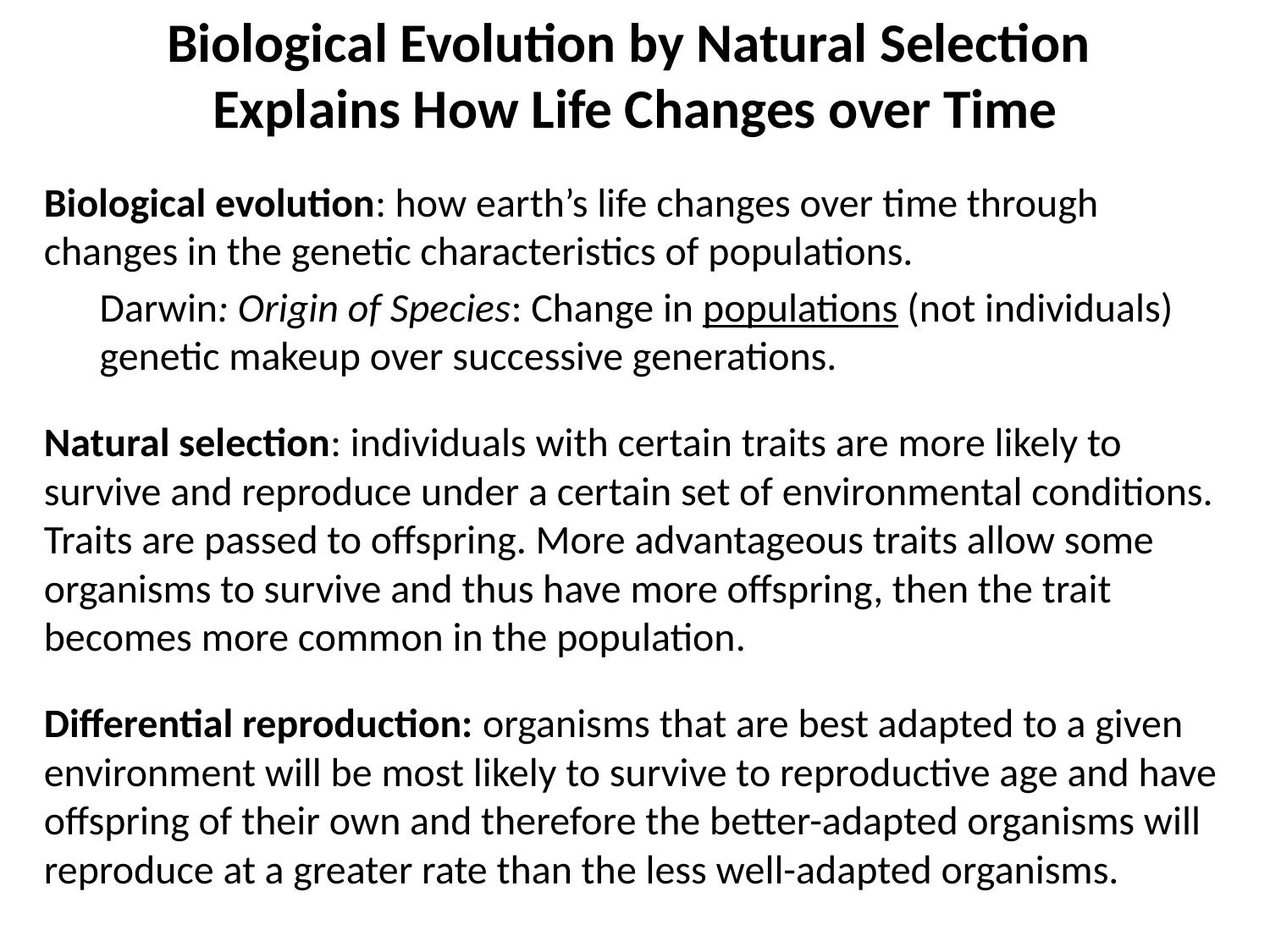

# Biological Evolution by Natural Selection Explains How Life Changes over Time
Biological evolution: how earth’s life changes over time through changes in the genetic characteristics of populations.
Darwin: Origin of Species: Change in populations (not individuals) genetic makeup over successive generations.

Natural selection: individuals with certain traits are more likely to survive and reproduce under a certain set of environmental conditions. Traits are passed to offspring. More advantageous traits allow some organisms to survive and thus have more offspring, then the trait becomes more common in the population.

Differential reproduction: organisms that are best adapted to a given environment will be most likely to survive to reproductive age and have offspring of their own and therefore the better-adapted organisms will reproduce at a greater rate than the less well-adapted organisms.